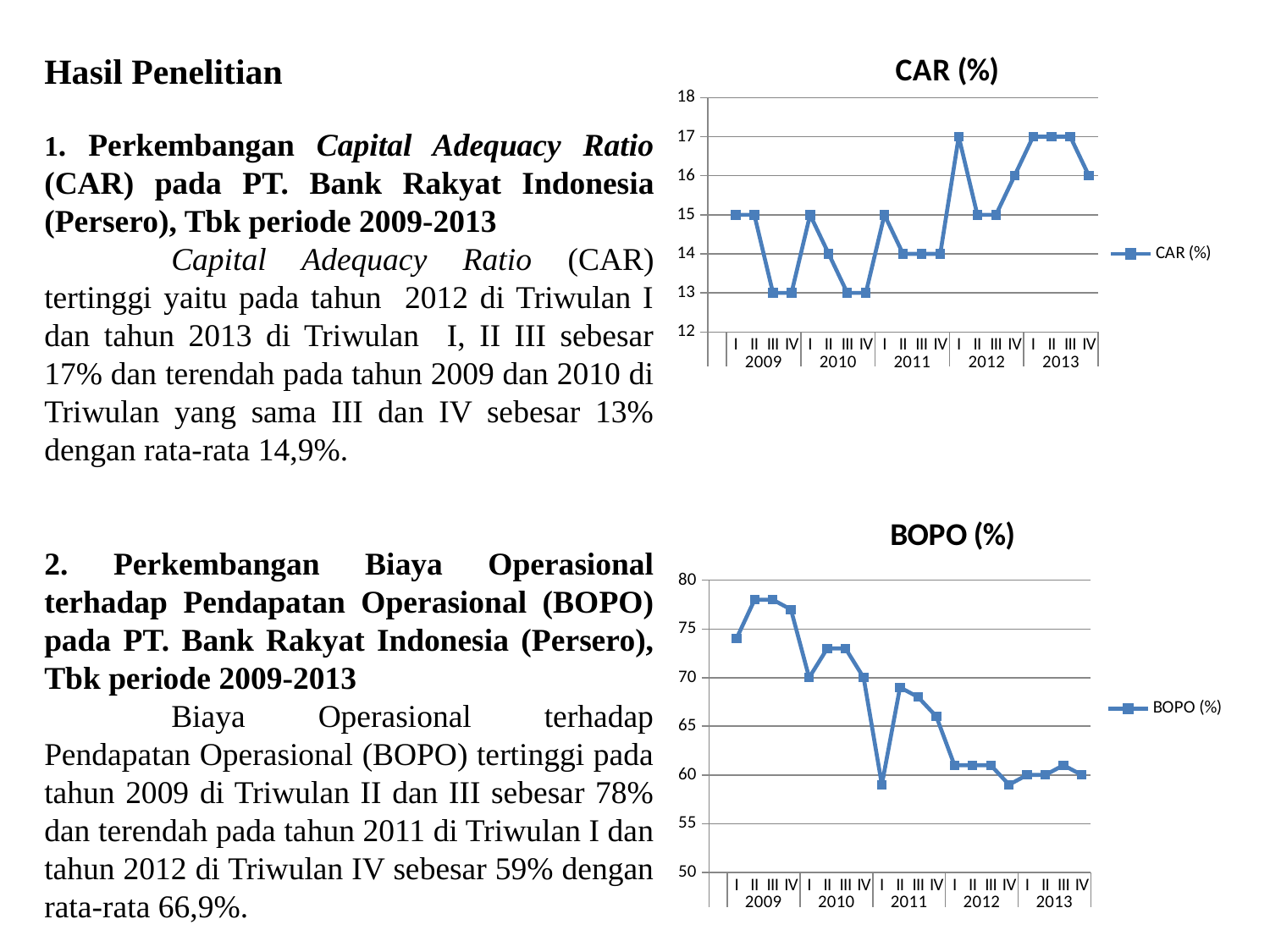

#

### Chart:

| Category | CAR (%) |
|---|---|
|  | None |
| I | 15.0 |
| II | 15.0 |
| III | 13.0 |
| IV | 13.0 |
| I | 15.0 |
| II | 14.0 |
| III | 13.0 |
| IV | 13.0 |
| I | 15.0 |
| II | 14.0 |
| III | 14.0 |
| IV | 14.0 |
| I | 17.0 |
| II | 15.0 |
| III | 15.0 |
| IV | 16.0 |
| I | 17.0 |
| II | 17.0 |
| III | 17.0 |
| IV | 16.0 |
Hasil Penelitian

1. Perkembangan Capital Adequacy Ratio (CAR) pada PT. Bank Rakyat Indonesia (Persero), Tbk periode 2009-2013
	Capital Adequacy Ratio (CAR) tertinggi yaitu pada tahun  2012 di Triwulan I dan tahun 2013 di Triwulan  I, II III sebesar 17% dan terendah pada tahun 2009 dan 2010 di Triwulan yang sama III dan IV sebesar 13% dengan rata-rata 14,9%.

2. Perkembangan Biaya Operasional terhadap Pendapatan Operasional (BOPO) pada PT. Bank Rakyat Indonesia (Persero), Tbk periode 2009-2013
	Biaya Operasional terhadap Pendapatan Operasional (BOPO) tertinggi pada tahun 2009 di Triwulan II dan III sebesar 78% dan terendah pada tahun 2011 di Triwulan I dan tahun 2012 di Triwulan IV sebesar 59% dengan rata-rata 66,9%.

### Chart:

| Category | BOPO (%) |
|---|---|
|  | None |
| I | 74.0 |
| II | 78.0 |
| III | 78.0 |
| IV | 77.0 |
| I | 70.0 |
| II | 73.0 |
| III | 73.0 |
| IV | 70.0 |
| I | 59.0 |
| II | 69.0 |
| III | 68.0 |
| IV | 66.0 |
| I | 61.0 |
| II | 61.0 |
| III | 61.0 |
| IV | 59.0 |
| I | 60.0 |
| II | 60.0 |
| III | 61.0 |
| IV | 60.0 |